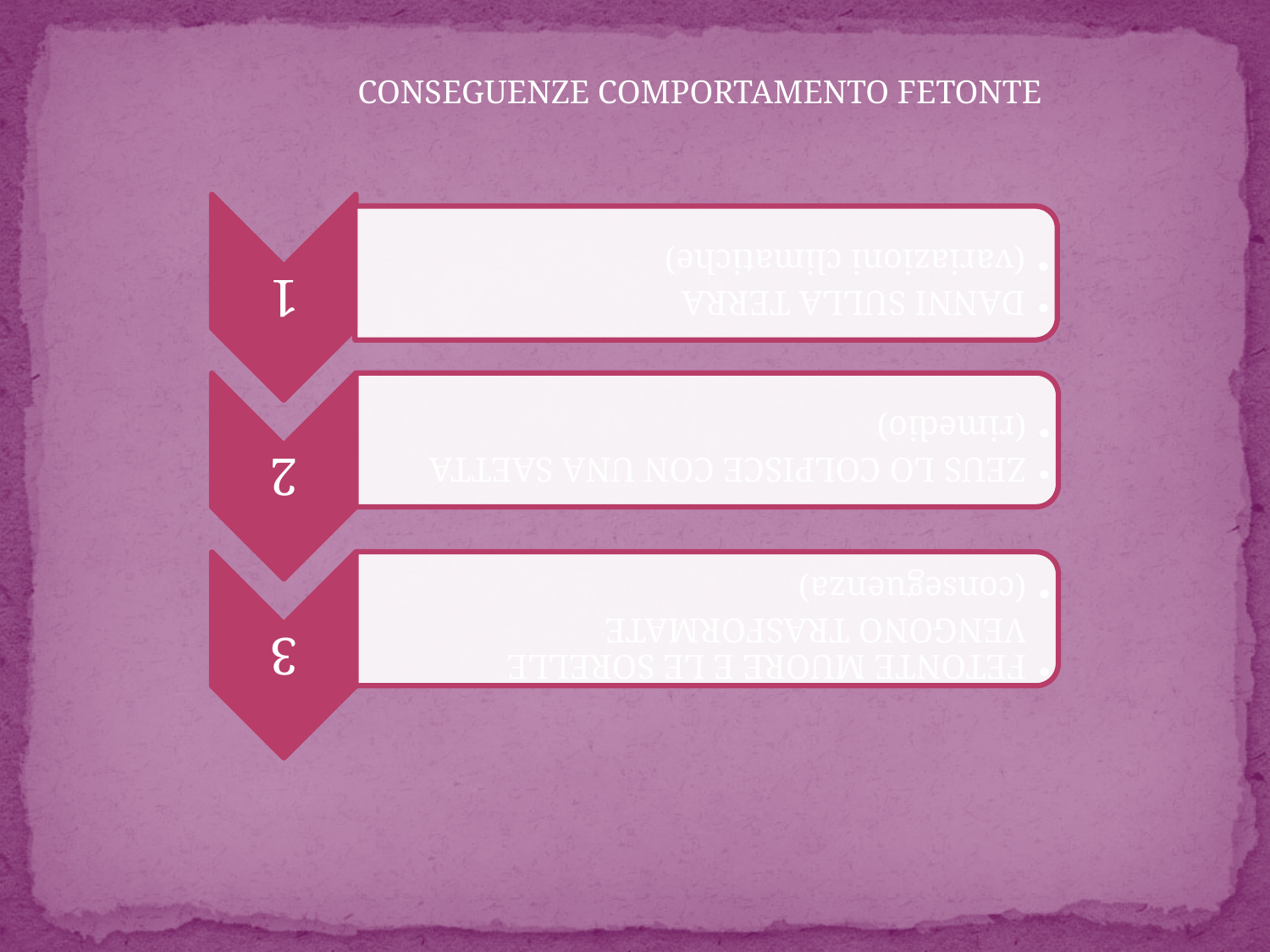

CONSEGUENZE COMPORTAMENTO FETONTE
1
DANNI SULLA TERRA
(variazioni climatiche)
2
ZEUS LO COLPISCE CON UNA SAETTA
(rimedio)
3
FETONTE MUORE E LE SORELLE VENGONO TRASFORMATE
(conseguenza)